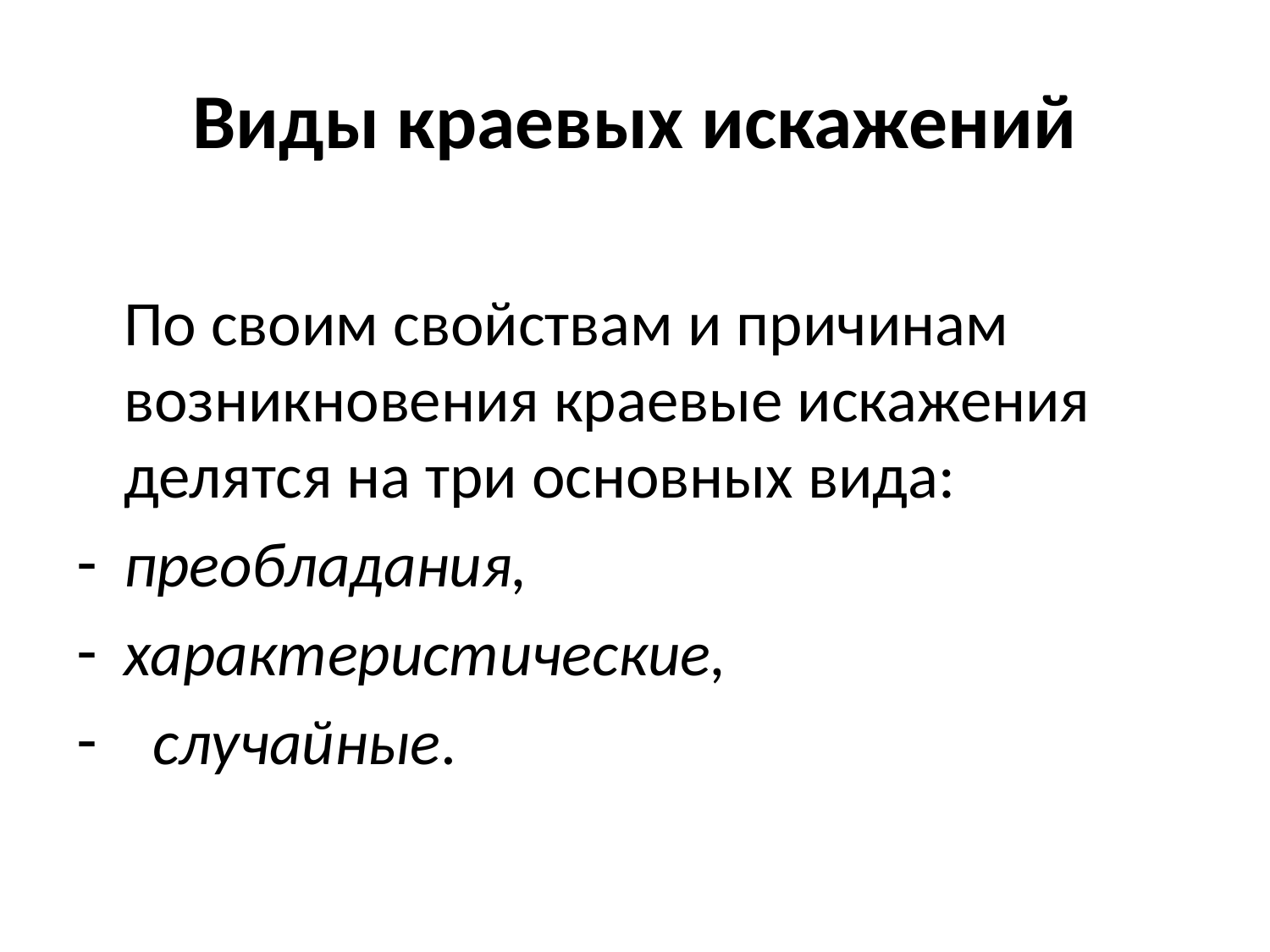

# Виды краевых искажений
	По своим свойствам и причинам возникновения краевые искажения делятся на три основных вида:
преобладания,
характеристические,
  случайные.